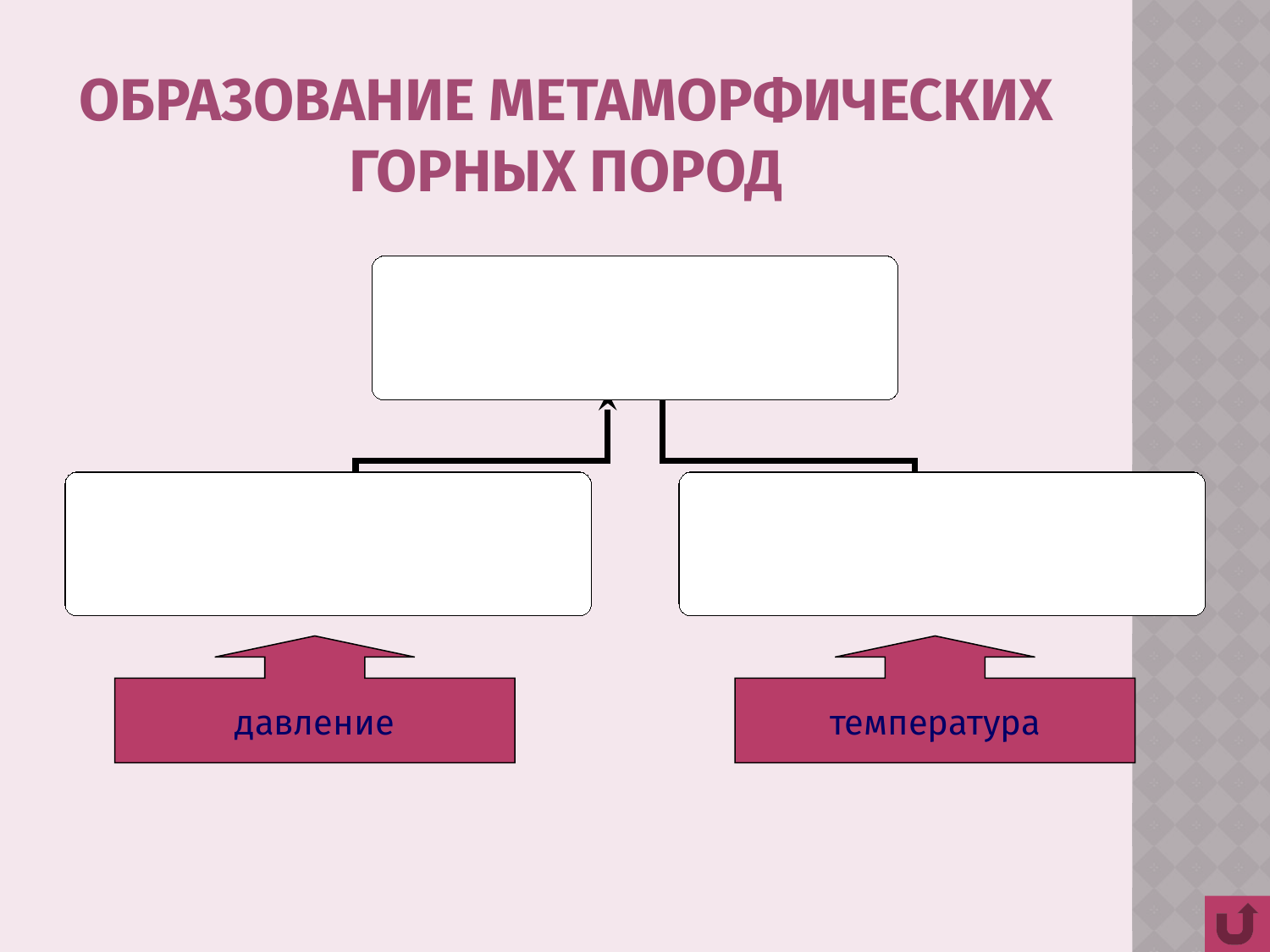

# Образование метаморфических горных пород
давление
температура